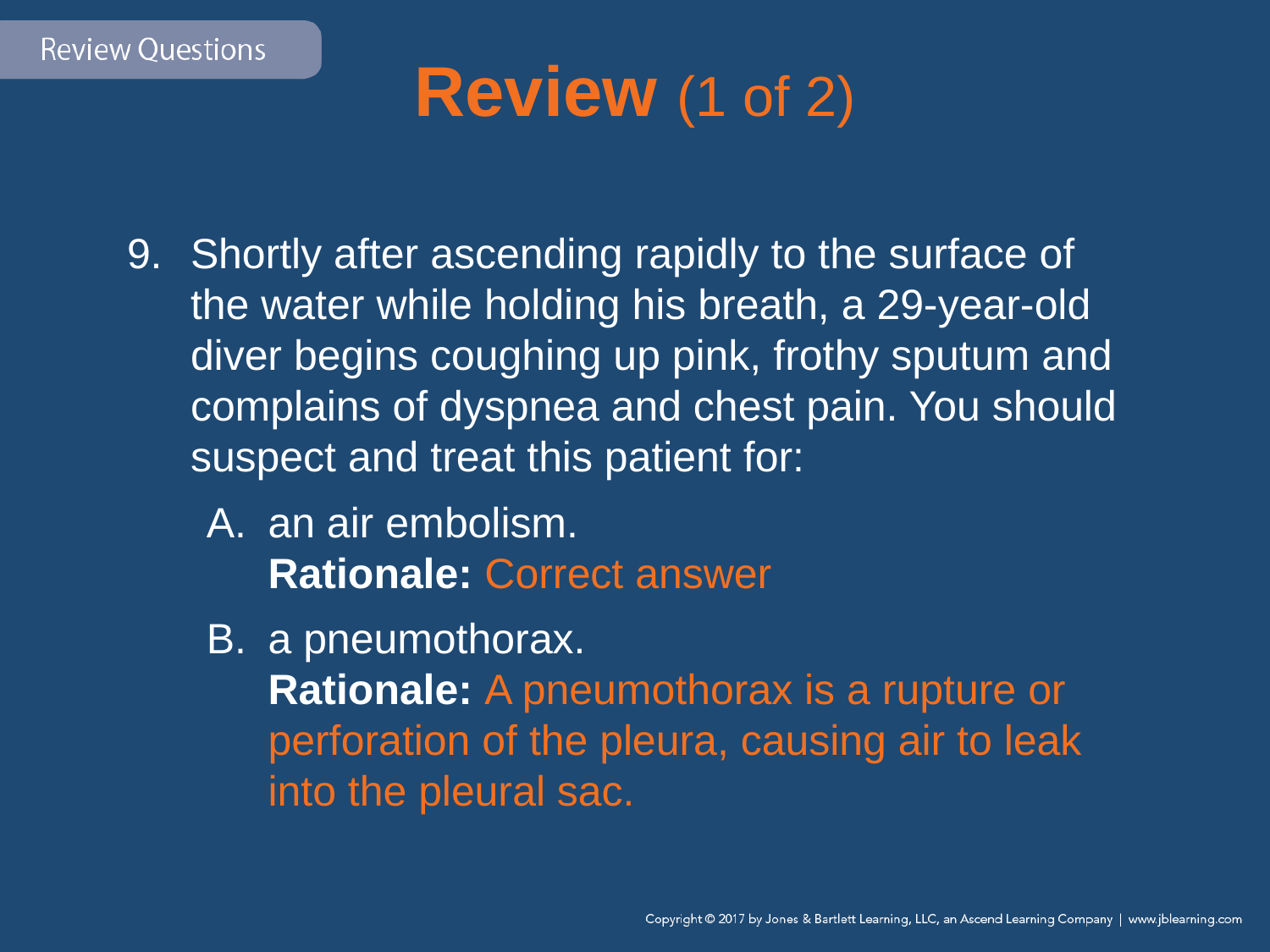

# Review (1 of 2)
Shortly after ascending rapidly to the surface of the water while holding his breath, a 29-year-old diver begins coughing up pink, frothy sputum and complains of dyspnea and chest pain. You should suspect and treat this patient for:
an air embolism.
Rationale: Correct answer
a pneumothorax.
Rationale: A pneumothorax is a rupture or perforation of the pleura, causing air to leak into the pleural sac.